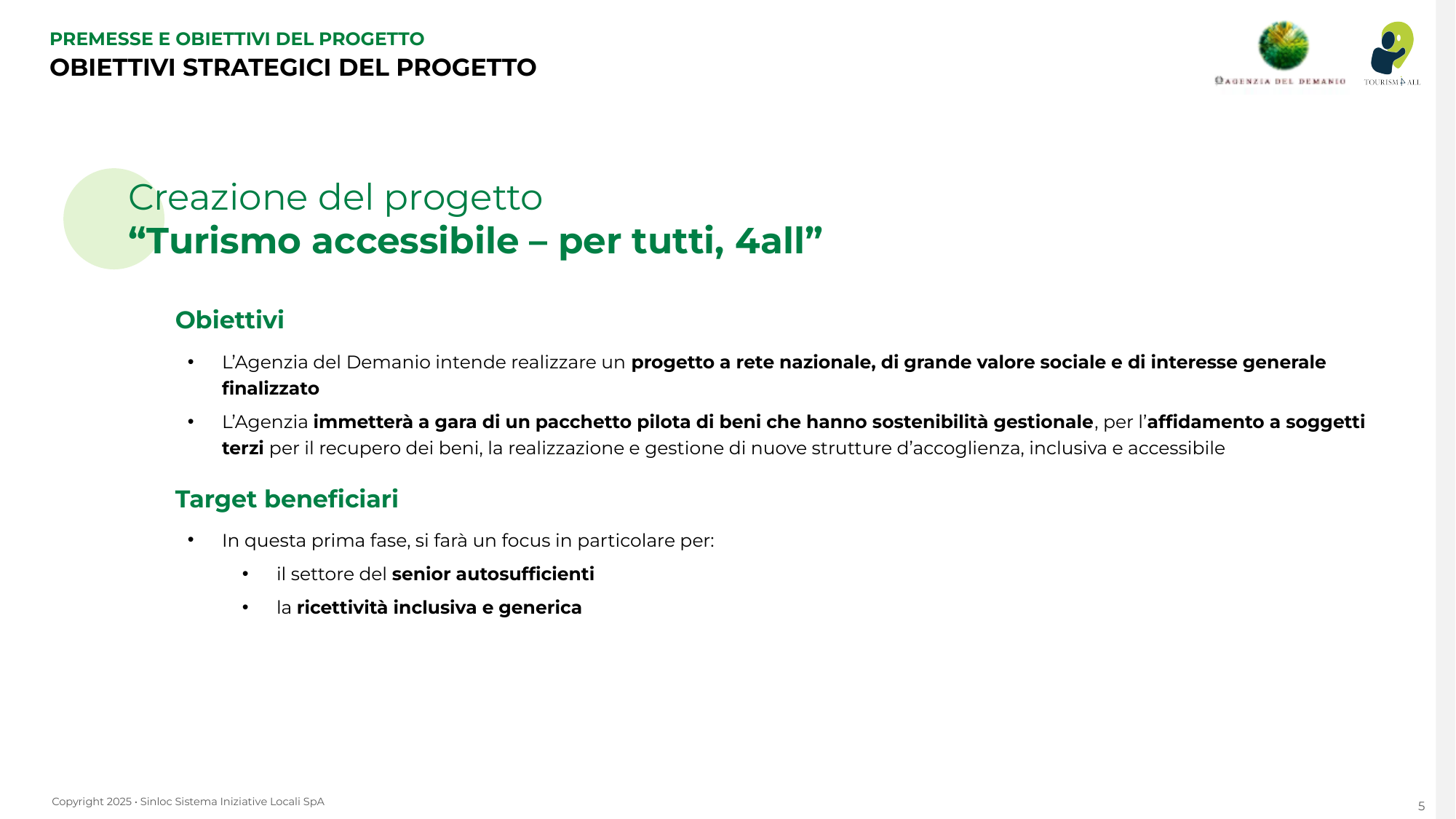

Premesse e obiettivi del progetto
Obiettivi strategici del progetto

Creazione del progetto
“Turismo accessibile – per tutti, 4all”
Obiettivi
L’Agenzia del Demanio intende realizzare un progetto a rete nazionale, di grande valore sociale e di interesse generale finalizzato
L’Agenzia immetterà a gara di un pacchetto pilota di beni che hanno sostenibilità gestionale, per l’affidamento a soggetti terzi per il recupero dei beni, la realizzazione e gestione di nuove strutture d’accoglienza, inclusiva e accessibile
Target beneficiari
In questa prima fase, si farà un focus in particolare per:
il settore del senior autosufficienti
la ricettività inclusiva e generica